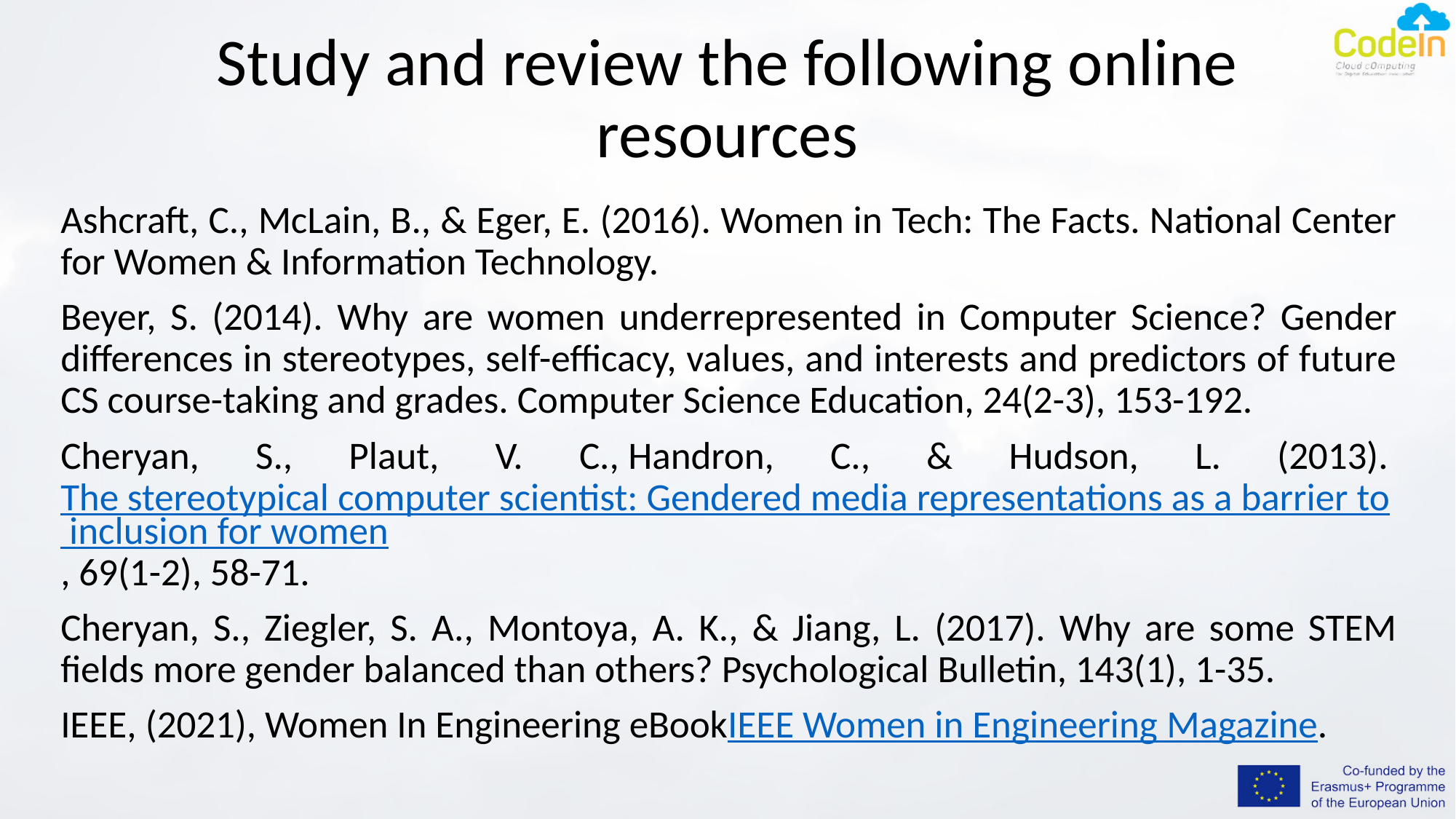

# Study and review the following online resources
Ashcraft, C., McLain, B., & Eger, E. (2016). Women in Tech: The Facts. National Center for Women & Information Technology.
Beyer, S. (2014). Why are women underrepresented in Computer Science? Gender differences in stereotypes, self-efficacy, values, and interests and predictors of future CS course-taking and grades. Computer Science Education, 24(2-3), 153-192.
Cheryan, S., Plaut, V. C., Handron, C., & Hudson, L. (2013). The stereotypical computer scientist: Gendered media representations as a barrier to inclusion for women, 69(1-2), 58-71.
Cheryan, S., Ziegler, S. A., Montoya, A. K., & Jiang, L. (2017). Why are some STEM fields more gender balanced than others? Psychological Bulletin, 143(1), 1-35.
IEEE, (2021), Women In Engineering eBookIEEE Women in Engineering Magazine.